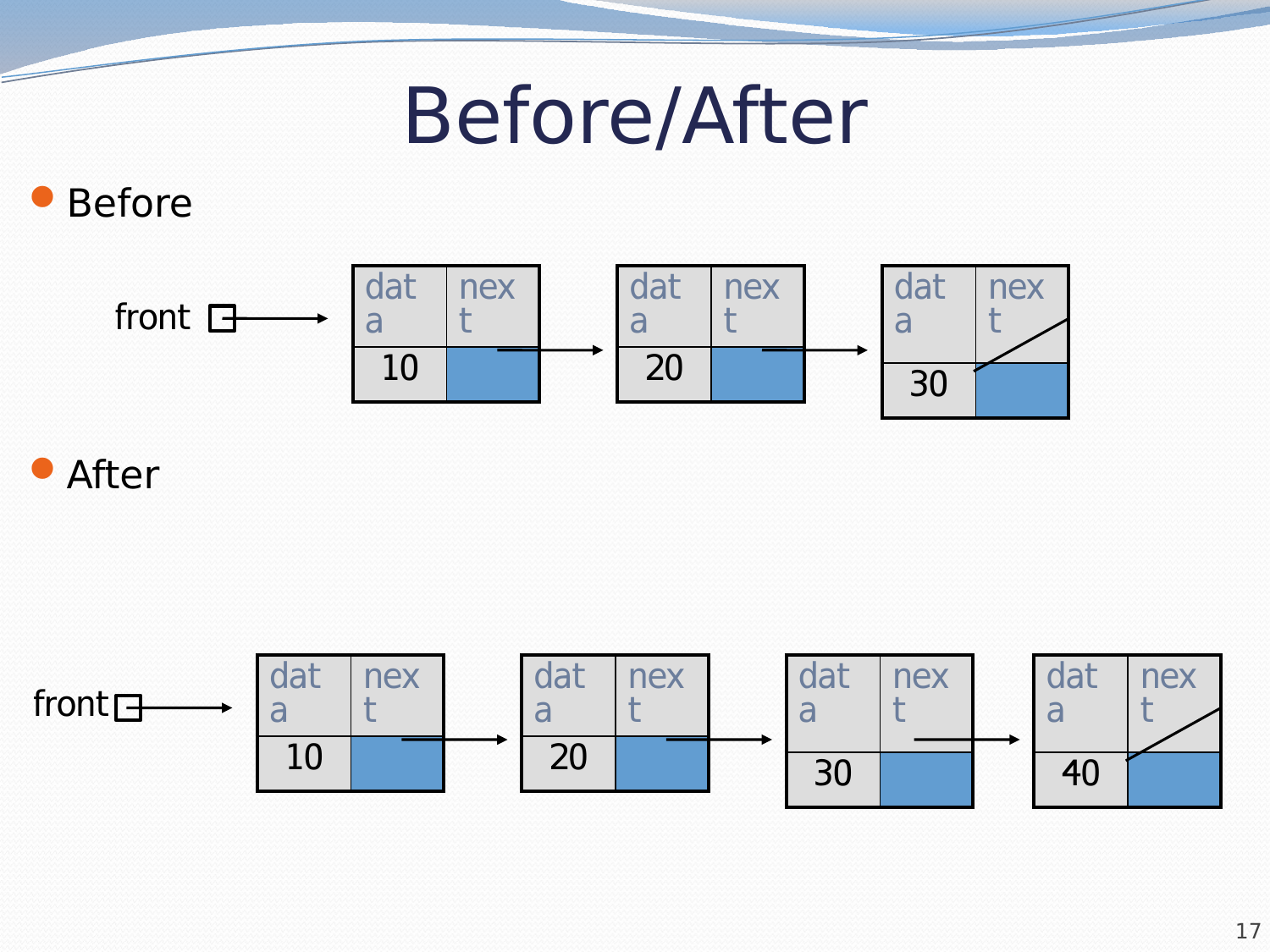

# Before/After
Before

After
| data | next |
| --- | --- |
| 10 |  |
| data | next |
| --- | --- |
| 20 |  |
| data | next |
| --- | --- |
| 30 |  |
front

| data | next |
| --- | --- |
| 10 |  |
| data | next |
| --- | --- |
| 20 |  |
| data | next |
| --- | --- |
| 30 |  |
| data | next |
| --- | --- |
| 40 |  |
front